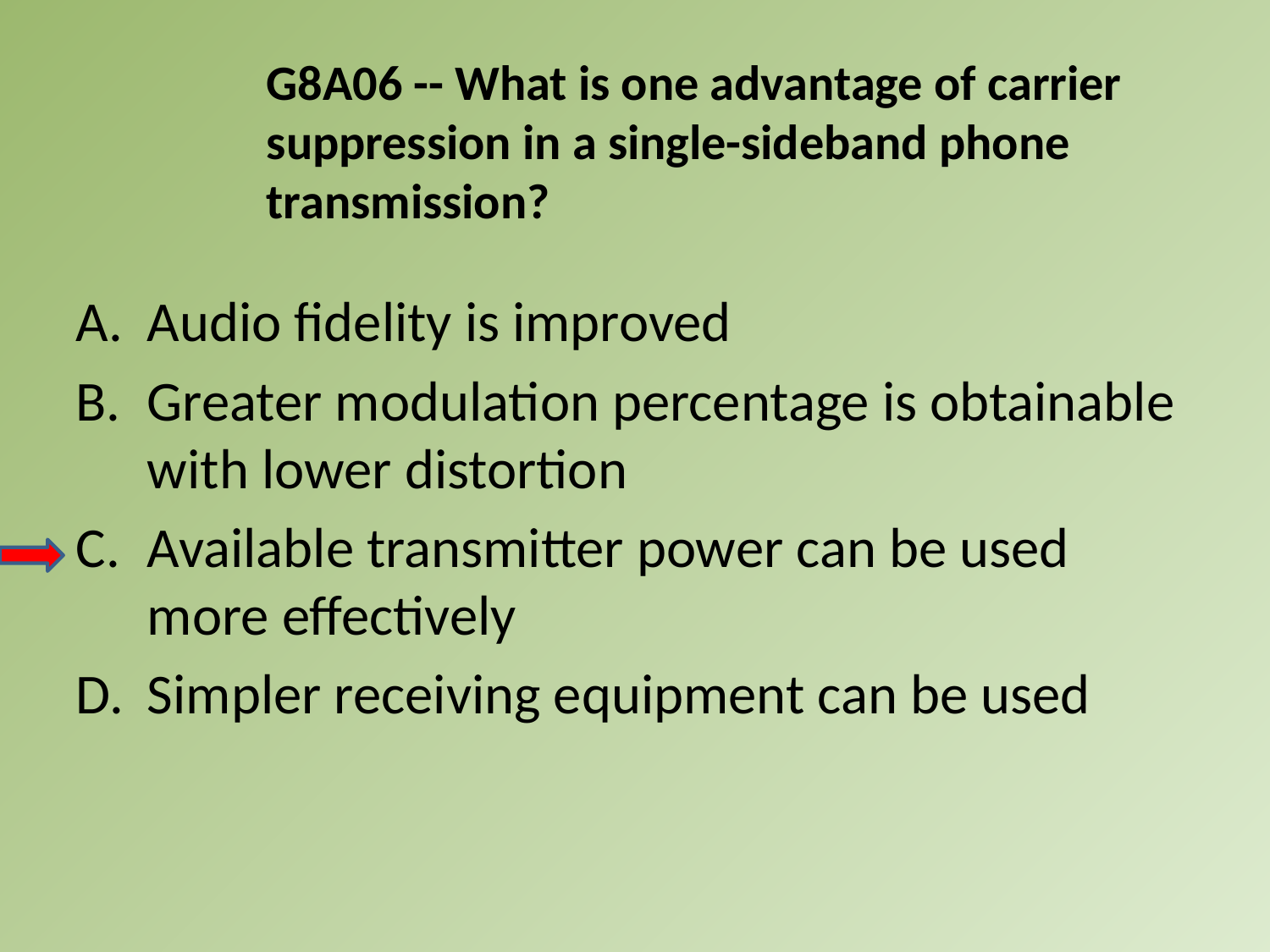

G8A06 -- What is one advantage of carrier suppression in a single-sideband phone transmission?
A.	Audio fidelity is improved
B.	Greater modulation percentage is obtainable with lower distortion
C.	Available transmitter power can be used more effectively
D.	Simpler receiving equipment can be used